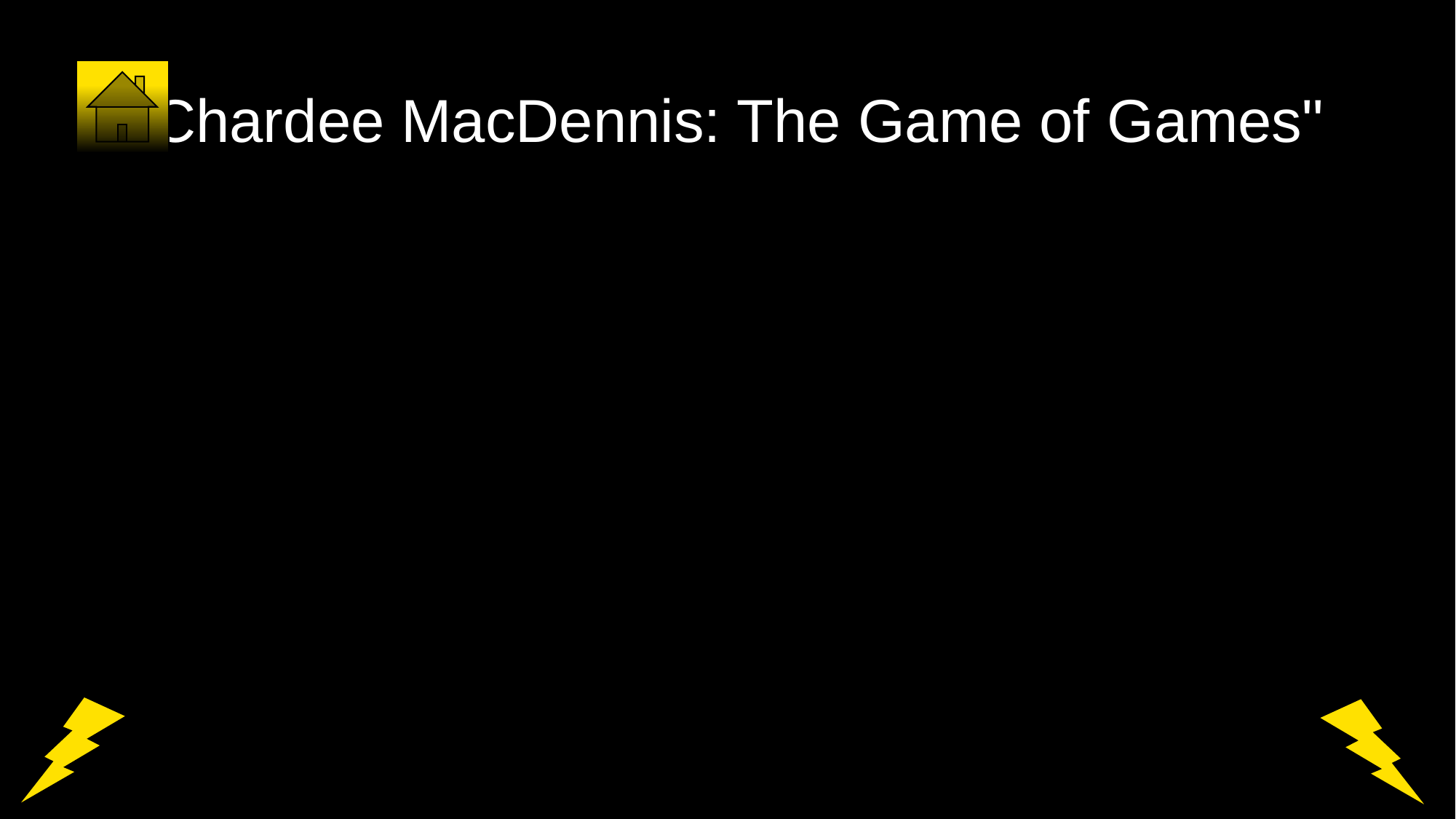

# "Chardee MacDennis: The Game of Games"